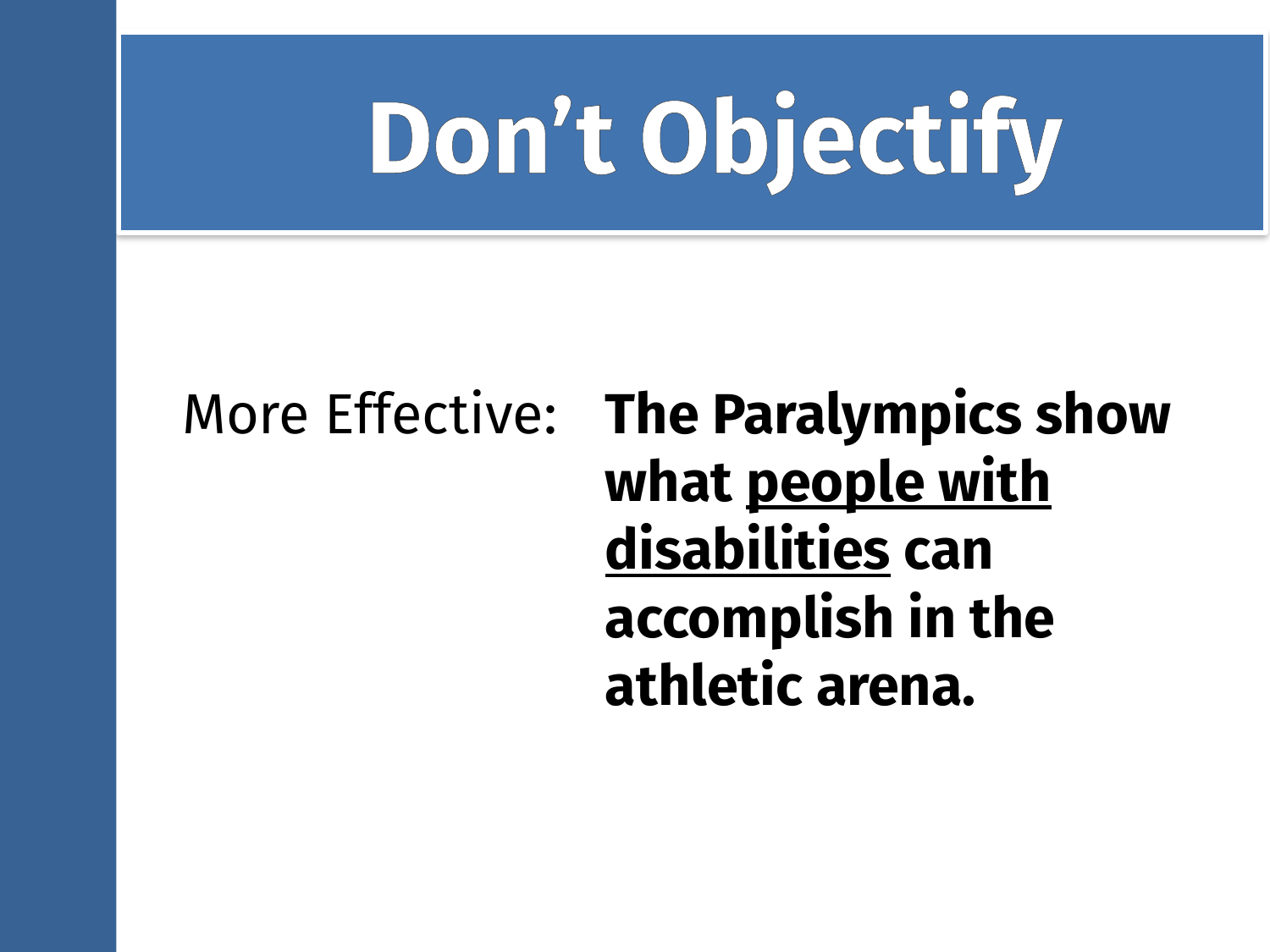

# Don’t Objectify
| More Effective: | The Paralympics show what people with disabilities can accomplish in the athletic arena. |
| --- | --- |